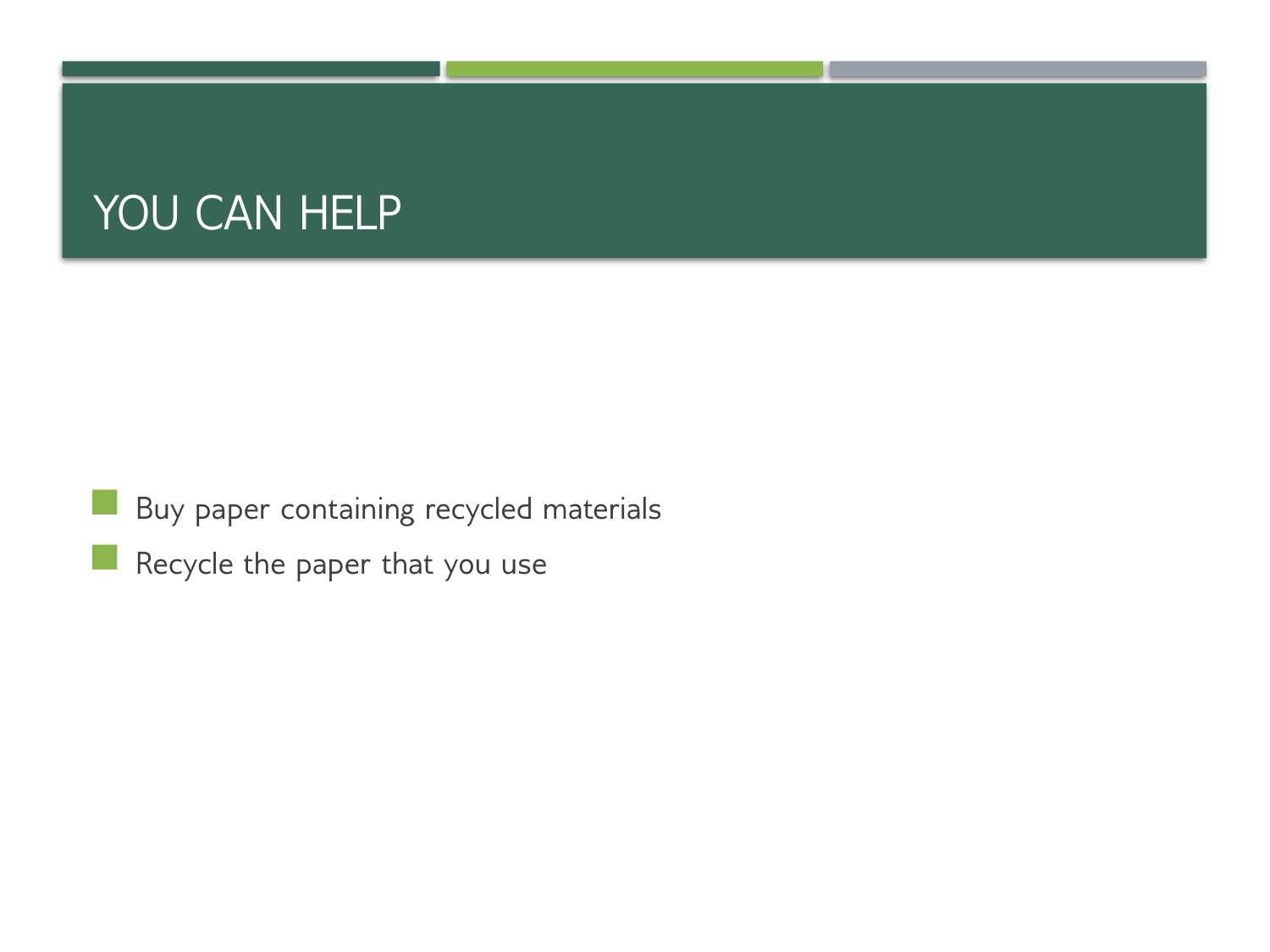

# You Can Help
Buy paper containing recycled materials
Recycle the paper that you use